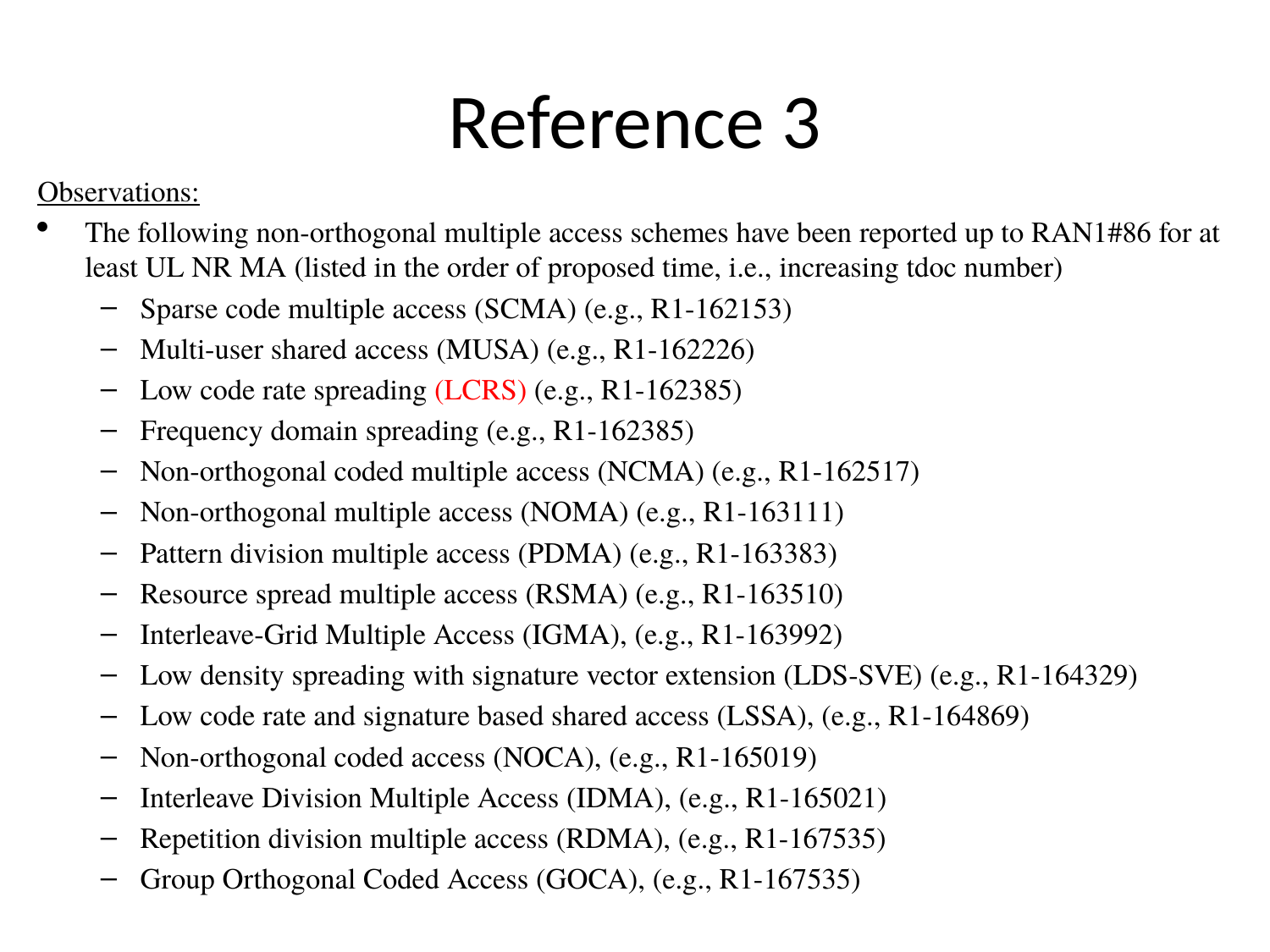

# Reference 3
Observations:
The following non-orthogonal multiple access schemes have been reported up to RAN1#86 for at least UL NR MA (listed in the order of proposed time, i.e., increasing tdoc number)
Sparse code multiple access (SCMA) (e.g., R1-162153)
Multi-user shared access (MUSA) (e.g., R1-162226)
Low code rate spreading (LCRS) (e.g., R1-162385)
Frequency domain spreading (e.g., R1-162385)
Non-orthogonal coded multiple access (NCMA) (e.g., R1-162517)
Non-orthogonal multiple access (NOMA) (e.g., R1-163111)
Pattern division multiple access (PDMA) (e.g., R1-163383)
Resource spread multiple access (RSMA) (e.g., R1-163510)
Interleave-Grid Multiple Access (IGMA), (e.g., R1-163992)
Low density spreading with signature vector extension (LDS-SVE) (e.g., R1-164329)
Low code rate and signature based shared access (LSSA), (e.g., R1-164869)
Non-orthogonal coded access (NOCA), (e.g., R1-165019)
Interleave Division Multiple Access (IDMA), (e.g., R1-165021)
Repetition division multiple access (RDMA), (e.g., R1-167535)
Group Orthogonal Coded Access (GOCA), (e.g., R1-167535)